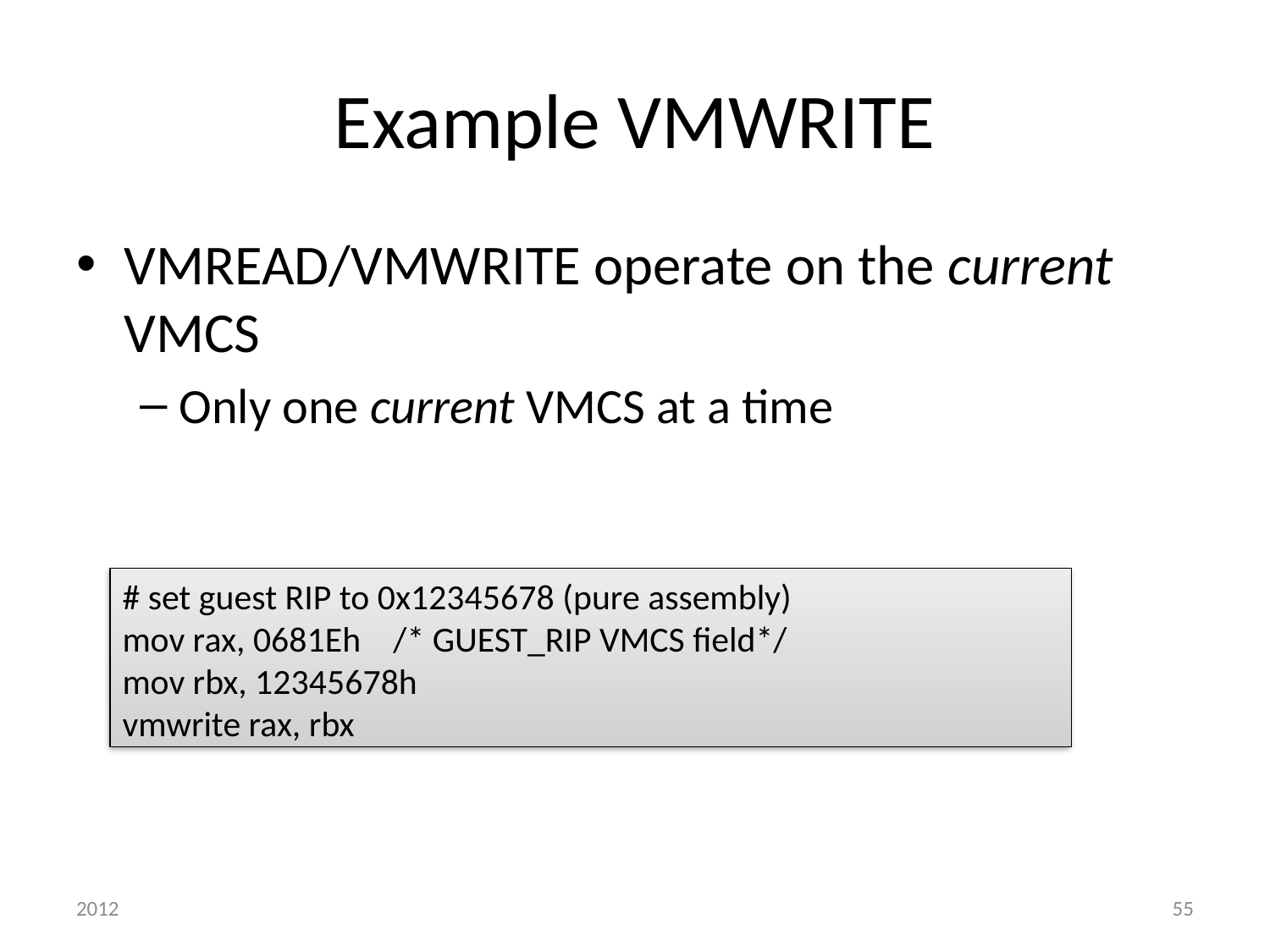

# Example VMWRITE
VMREAD/VMWRITE operate on the current VMCS
Only one current VMCS at a time
# set guest RIP to 0x12345678 (pure assembly)
mov rax, 0681Eh    /* GUEST_RIP VMCS field*/
mov rbx, 12345678h
vmwrite rax, rbx
2012

55